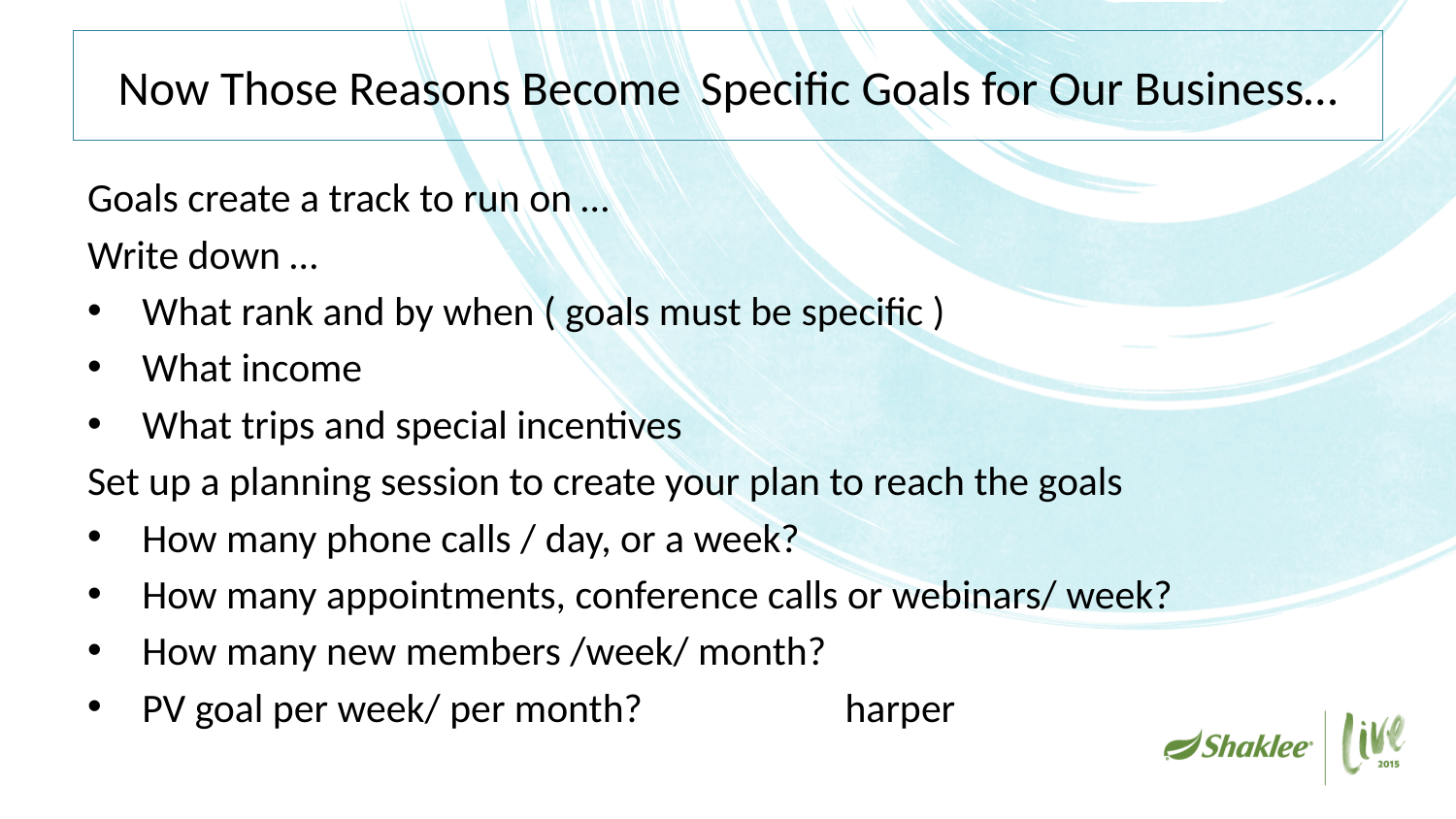

# Now Those Reasons Become 	Specific Goals for Our Business…
Goals create a track to run on …
Write down …
What rank and by when ( goals must be specific )
What income
What trips and special incentives
Set up a planning session to create your plan to reach the goals
How many phone calls / day, or a week?
How many appointments, conference calls or webinars/ week?
How many new members /week/ month?
PV goal per week/ per month?                      harper